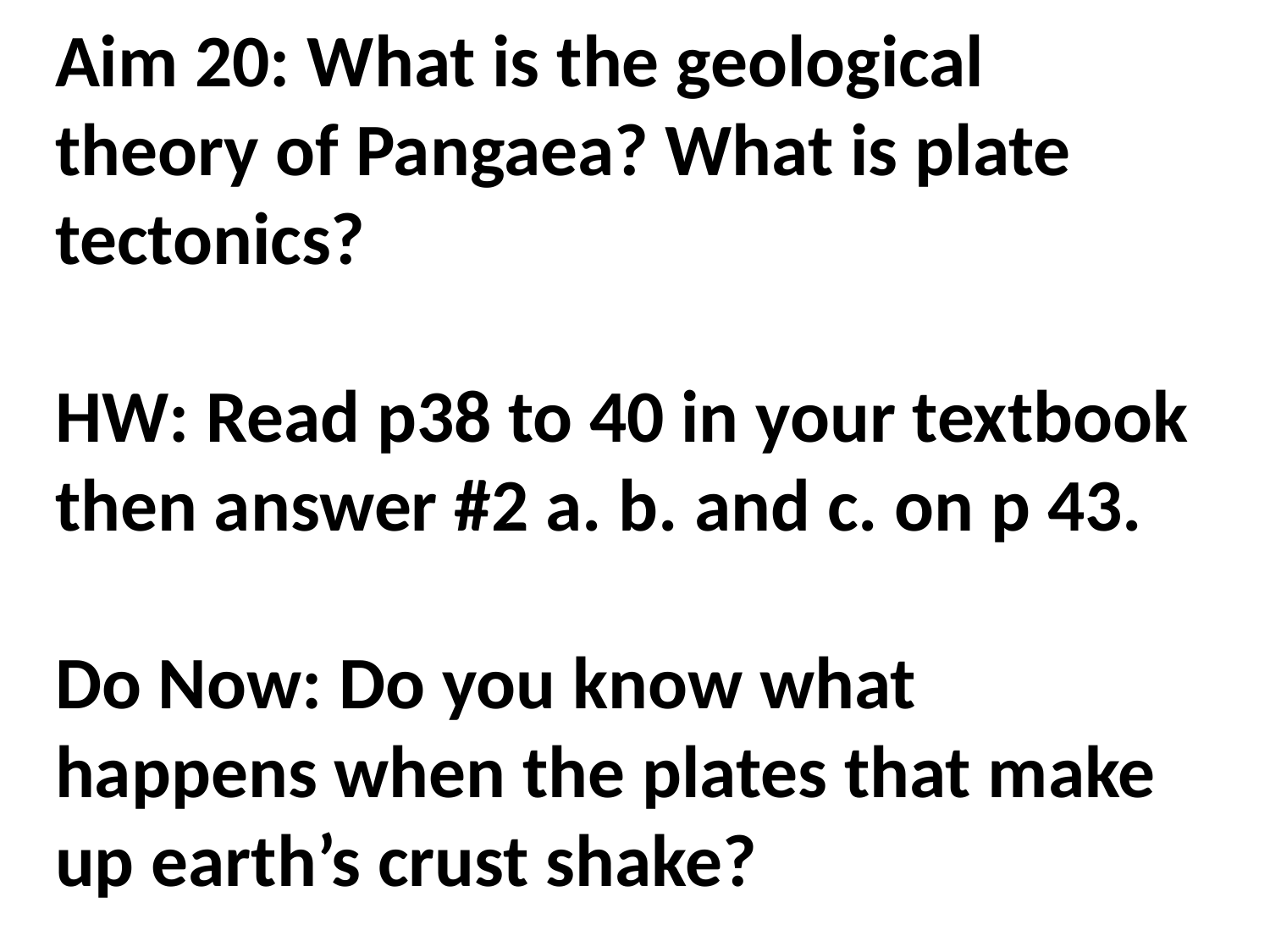

# Aim 20: What is the geological theory of Pangaea? What is plate tectonics? HW: Read p38 to 40 in your textbook then answer #2 a. b. and c. on p 43. Do Now: Do you know what happens when the plates that make up earth’s crust shake?